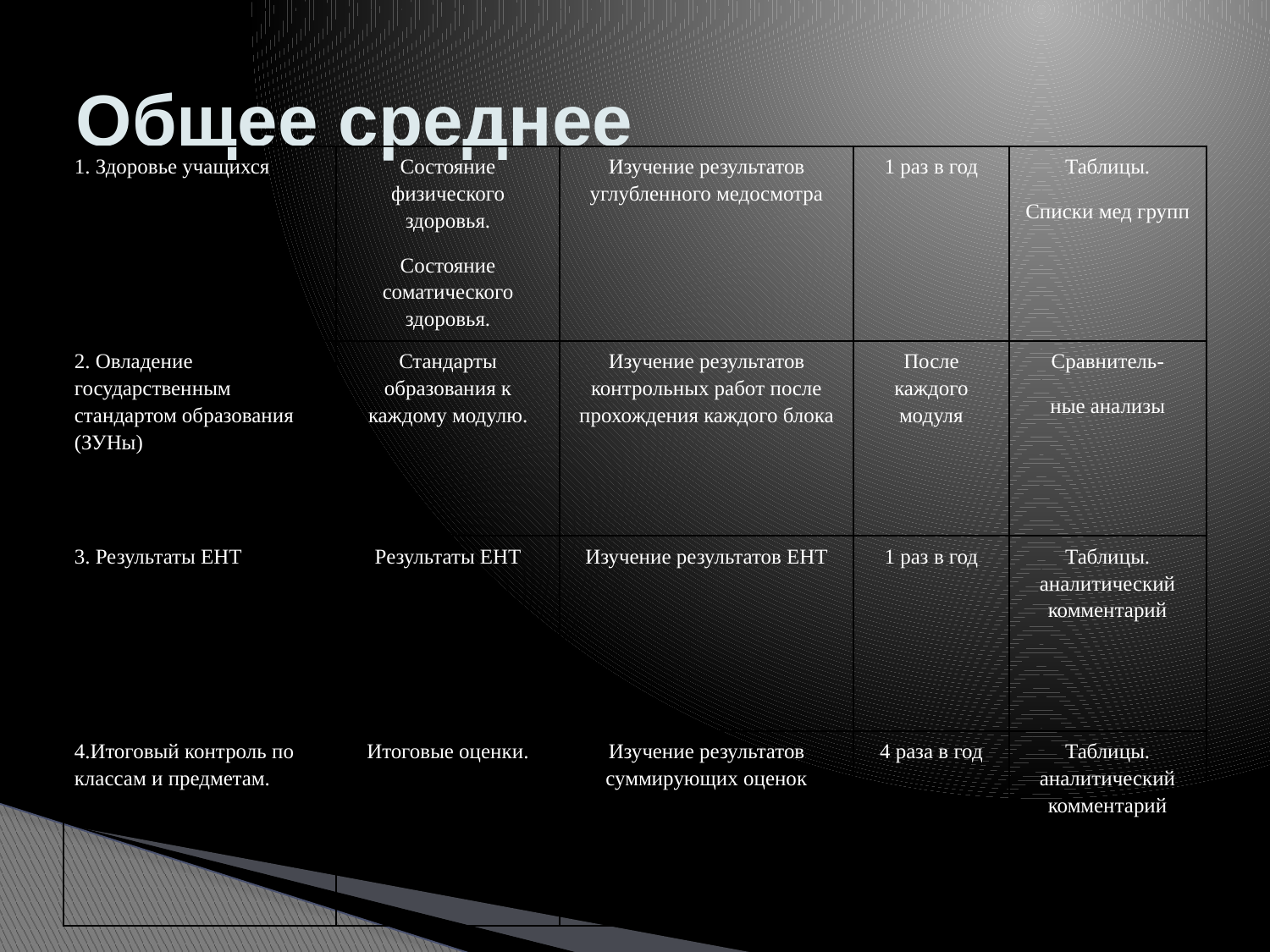

# Общее среднее
| 1. Здоровье учащихся | Состояние физического здоровья. Состояние соматического здоровья. | Изучение результатов углубленного медосмотра | 1 раз в год | Таблицы. Списки мед групп |
| --- | --- | --- | --- | --- |
| 2. Овладение государственным стандартом образования (ЗУНы) | Стандарты образования к каждому модулю. | Изучение результатов контрольных работ после прохождения каждого блока | После каждого модуля | Сравнитель- ные анализы |
| 3. Результаты ЕНТ | Результаты ЕНТ | Изучение результатов ЕНТ | 1 раз в год | Таблицы. аналитический комментарий |
| 4.Итоговый контроль по классам и предметам. | Итоговые оценки. | Изучение результатов суммирующих оценок | 4 раза в год | Таблицы. аналитический комментарий |